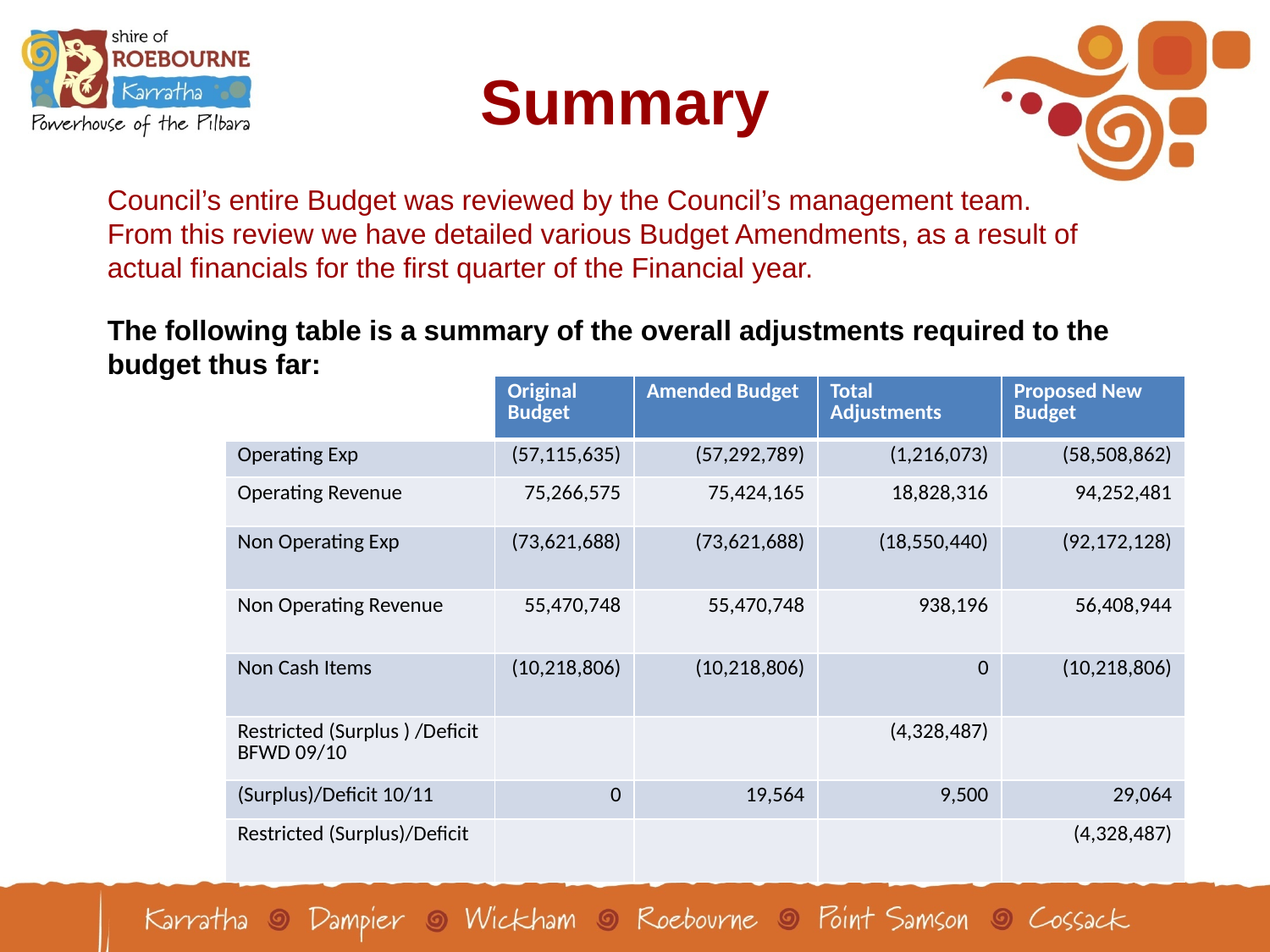

# Summary
Council’s entire Budget was reviewed by the Council’s management team.
From this review we have detailed various Budget Amendments, as a result of actual financials for the first quarter of the Financial year.
The following table is a summary of the overall adjustments required to the budget thus far:
|  | Original Budget | Amended Budget | Total Adjustments | Proposed New Budget |
| --- | --- | --- | --- | --- |
| Operating Exp | (57,115,635) | (57,292,789) | (1,216,073) | (58,508,862) |
| Operating Revenue | 75,266,575 | 75,424,165 | 18,828,316 | 94,252,481 |
| Non Operating Exp | (73,621,688) | (73,621,688) | (18,550,440) | (92,172,128) |
| Non Operating Revenue | 55,470,748 | 55,470,748 | 938,196 | 56,408,944 |
| Non Cash Items | (10,218,806) | (10,218,806) | 0 | (10,218,806) |
| Restricted (Surplus ) /Deficit BFWD 09/10 |  |  | (4,328,487) |  |
| (Surplus)/Deficit 10/11 | 0 | 19,564 | 9,500 | 29,064 |
| Restricted (Surplus)/Deficit |  |  |  | (4,328,487) |